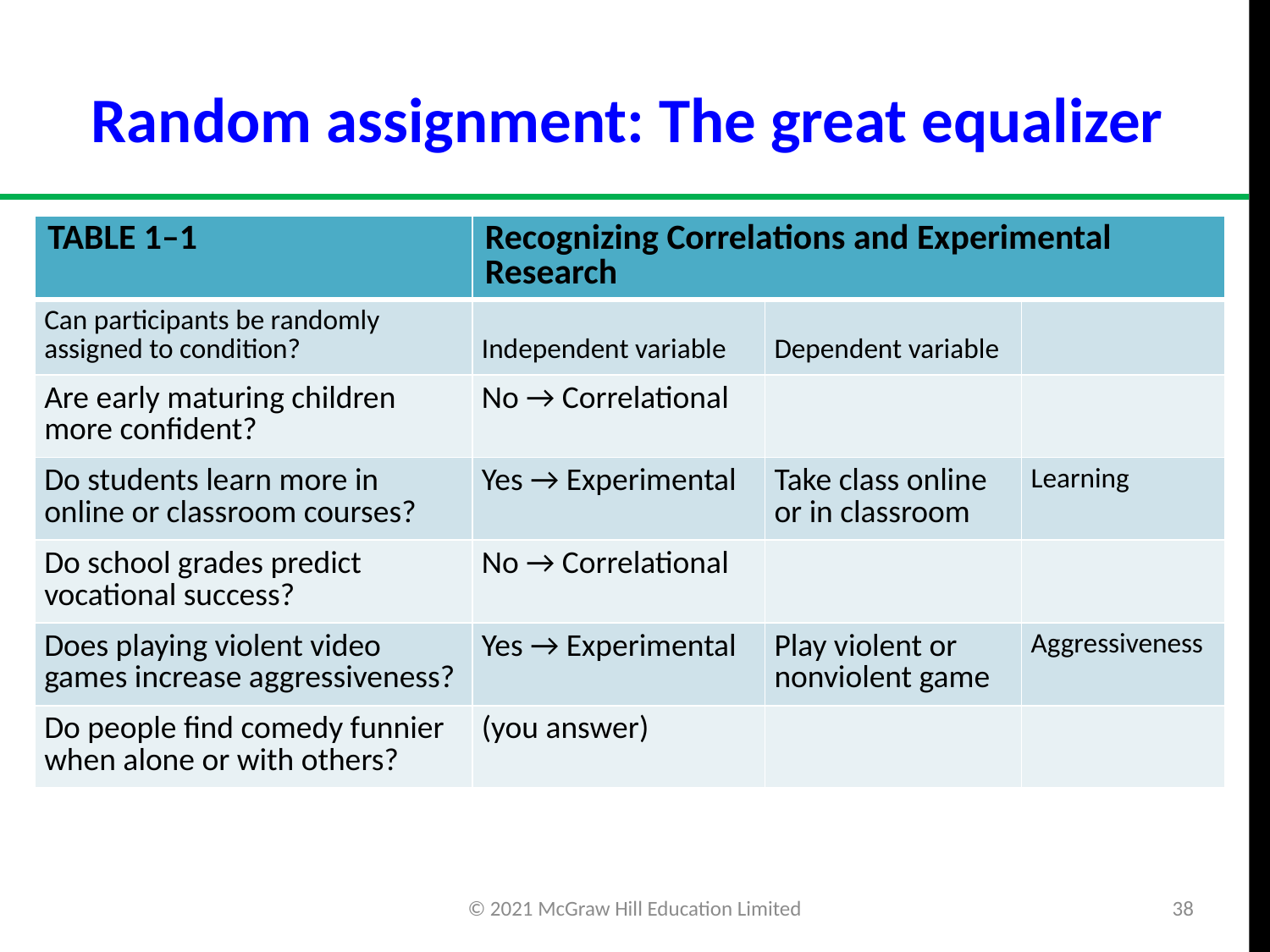

# Random assignment: The great equalizer
| TABLE 1–1 | Recognizing Correlations and Experimental Research |  |  |
| --- | --- | --- | --- |
| Can participants be randomly assigned to condition? | Independent variable | Dependent variable |  |
| Are early maturing children more confident? | No → Correlational |  |  |
| Do students learn more in online or classroom courses? | Yes → Experimental | Take class online or in classroom | Learning |
| Do school grades predict vocational success? | No → Correlational |  |  |
| Does playing violent video games increase aggressiveness? | Yes → Experimental | Play violent or nonviolent game | Aggressiveness |
| Do people find comedy funnier when alone or with others? | (you answer) |  |  |
© 2021 McGraw Hill Education Limited
38